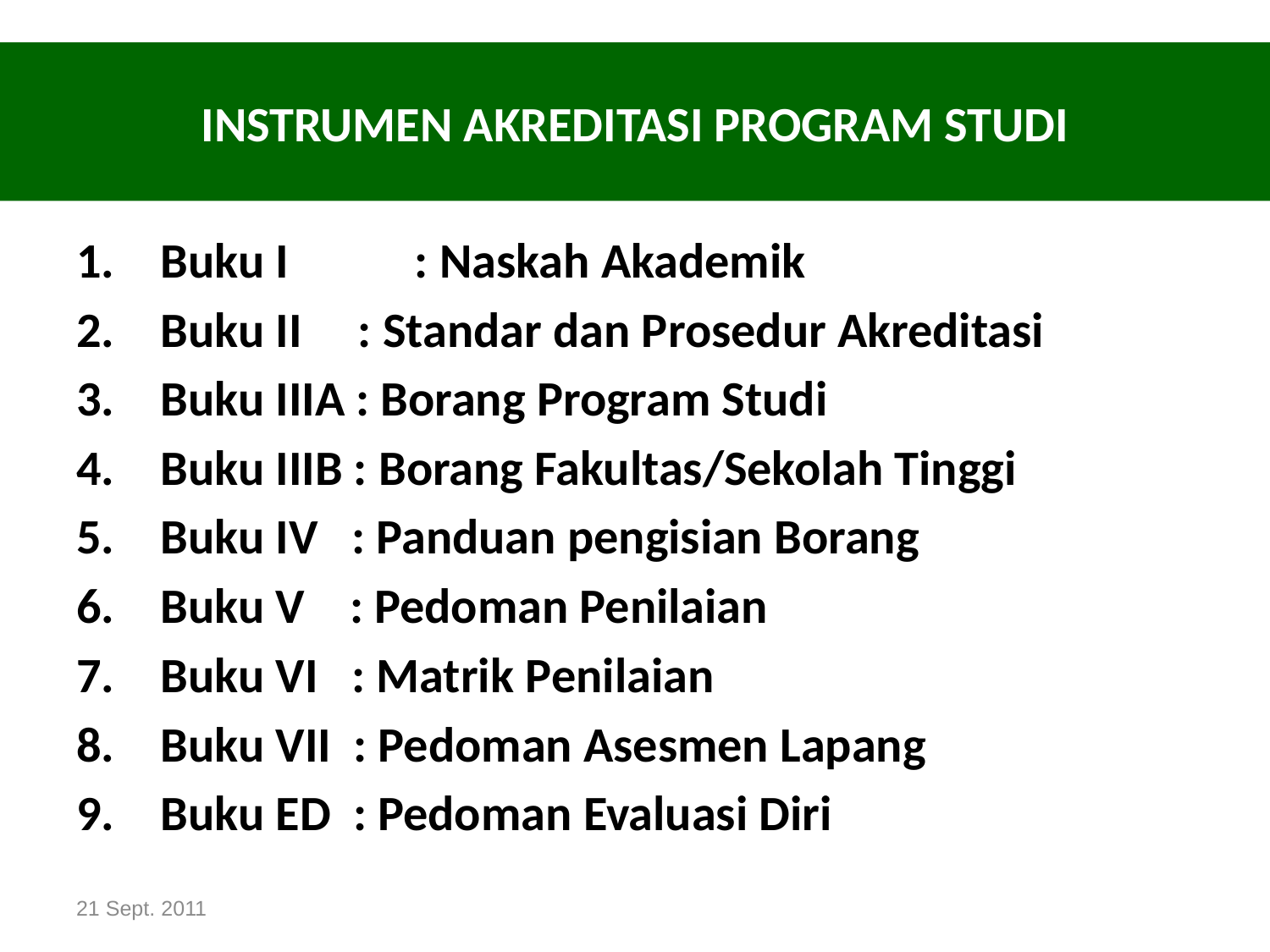

# INSTRUMEN AKREDITASI PROGRAM STUDI
Buku I	: Naskah Akademik
Buku II     : Standar dan Prosedur Akreditasi
Buku IIIA : Borang Program Studi
Buku IIIB : Borang Fakultas/Sekolah Tinggi
Buku IV   : Panduan pengisian Borang
Buku V    : Pedoman Penilaian
Buku VI   : Matrik Penilaian
Buku VII  : Pedoman Asesmen Lapang
Buku ED  : Pedoman Evaluasi Diri
21 Sept. 2011